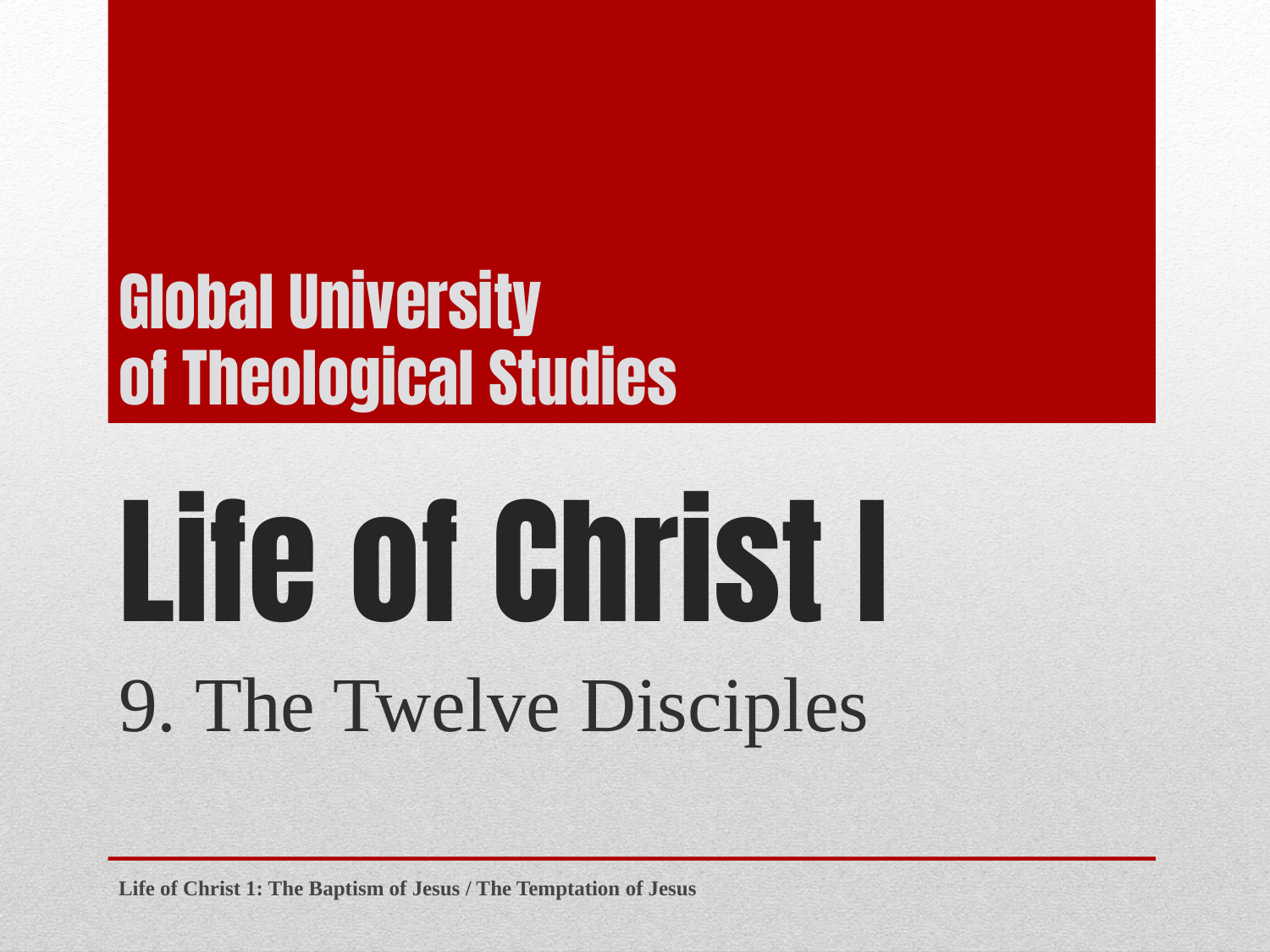

Global University
of Theological Studies
# Life of Christ I
9. The Twelve Disciples
Life of Christ 1: The Baptism of Jesus / The Temptation of Jesus